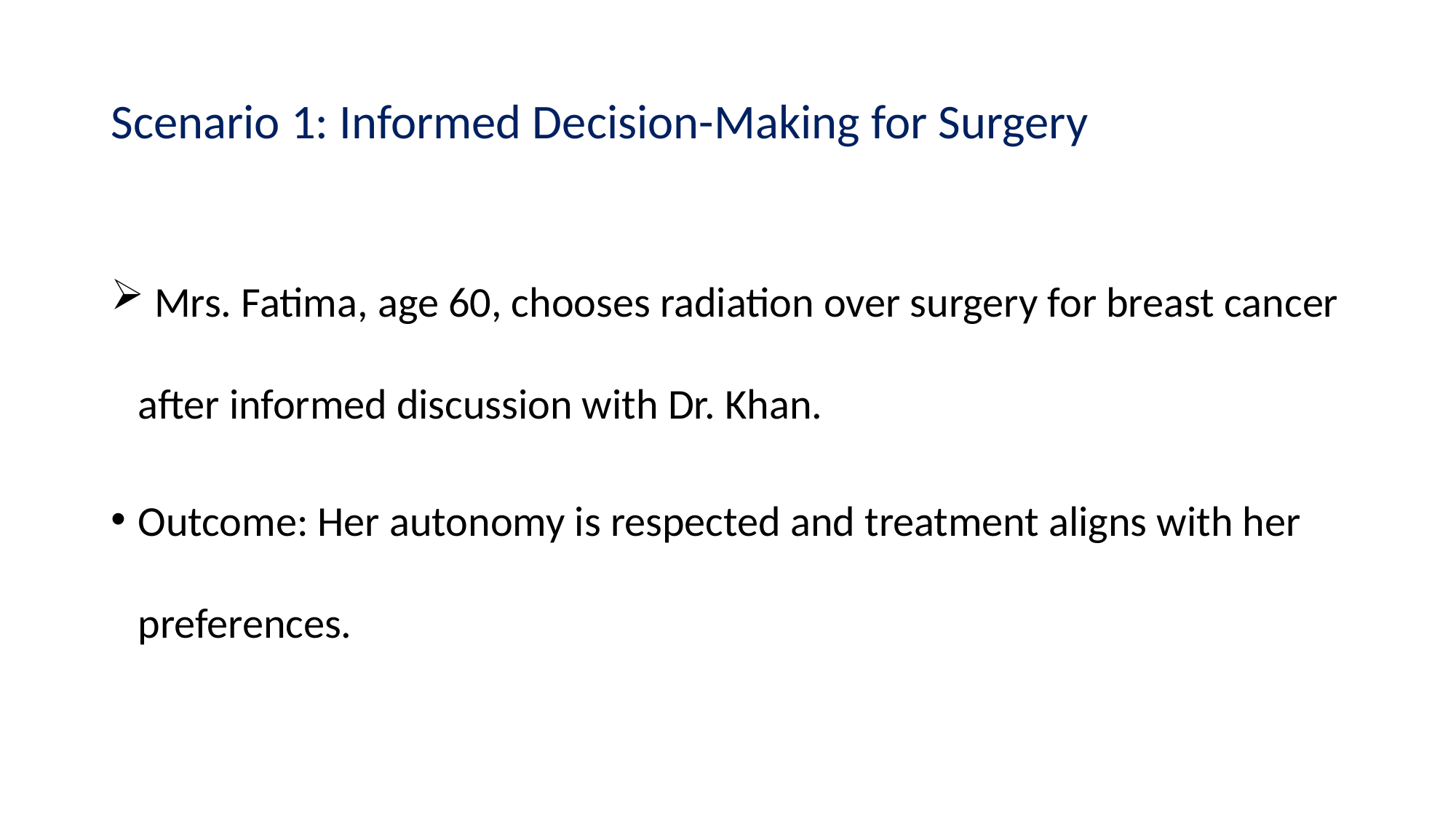

# Scenario 1: Informed Decision-Making for Surgery
 Mrs. Fatima, age 60, chooses radiation over surgery for breast cancer after informed discussion with Dr. Khan.
Outcome: Her autonomy is respected and treatment aligns with her preferences.